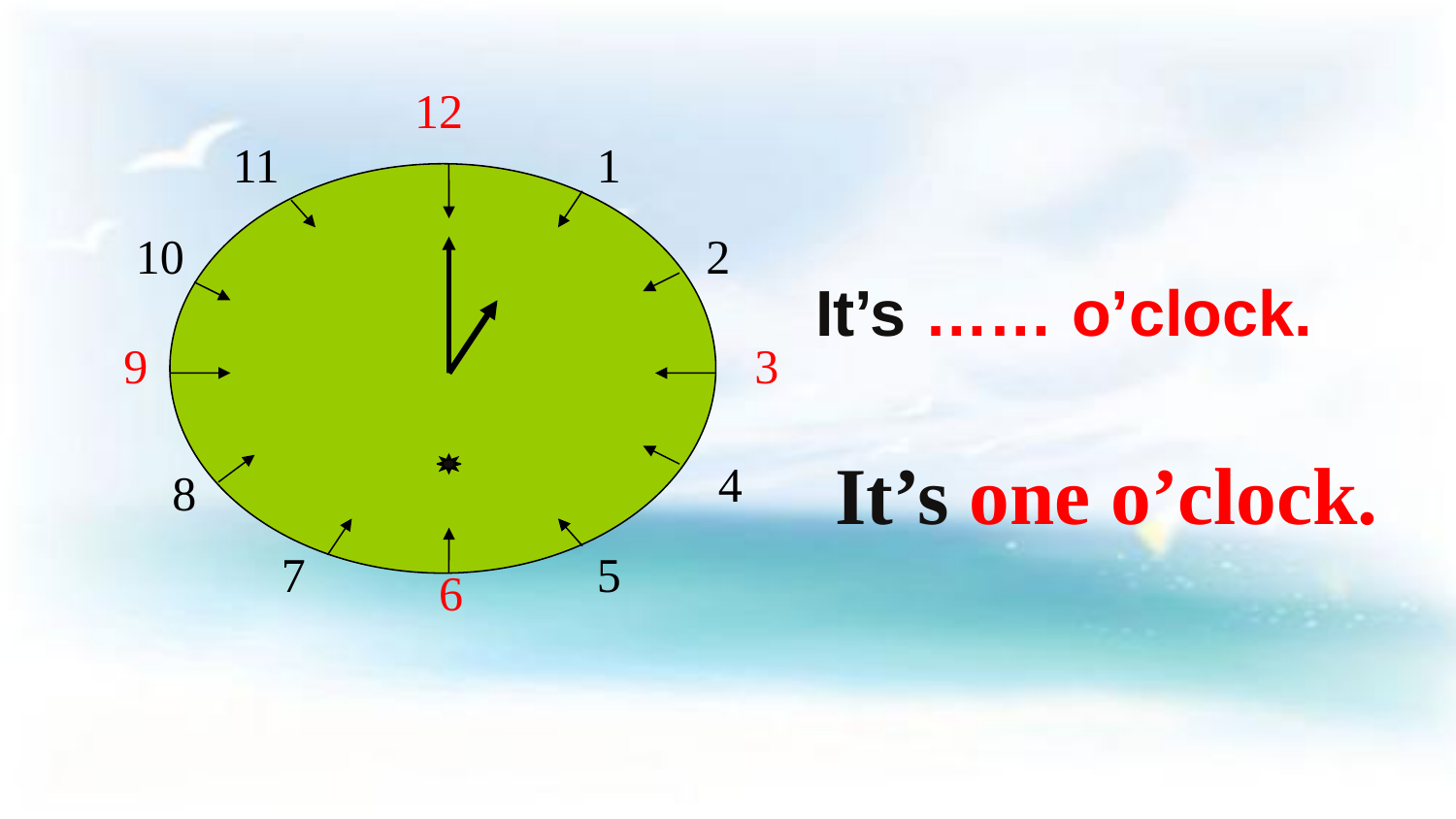

12
11
1

10

2

9
3

4
8

7
5
6

It’s …… o’clock.
 It’s one o’clock.